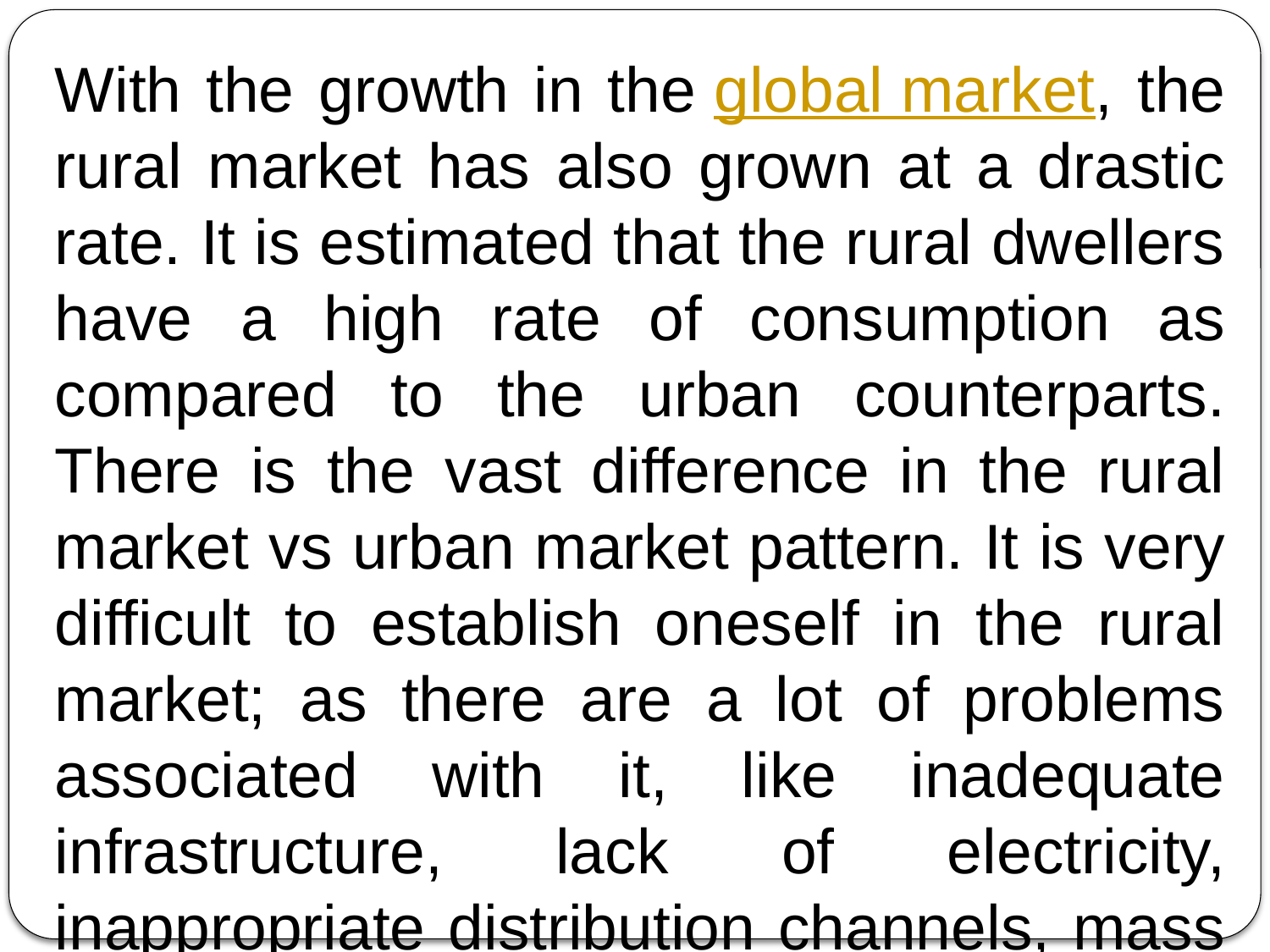

With the growth in the global market, the rural market has also grown at a drastic rate. It is estimated that the rural dwellers have a high rate of consumption as compared to the urban counterparts. There is the vast difference in the rural market vs urban market pattern. It is very difficult to establish oneself in the rural market; as there are a lot of problems associated with it, like inadequate infrastructure, lack of electricity, inappropriate distribution channels, mass illiteracy and so on.